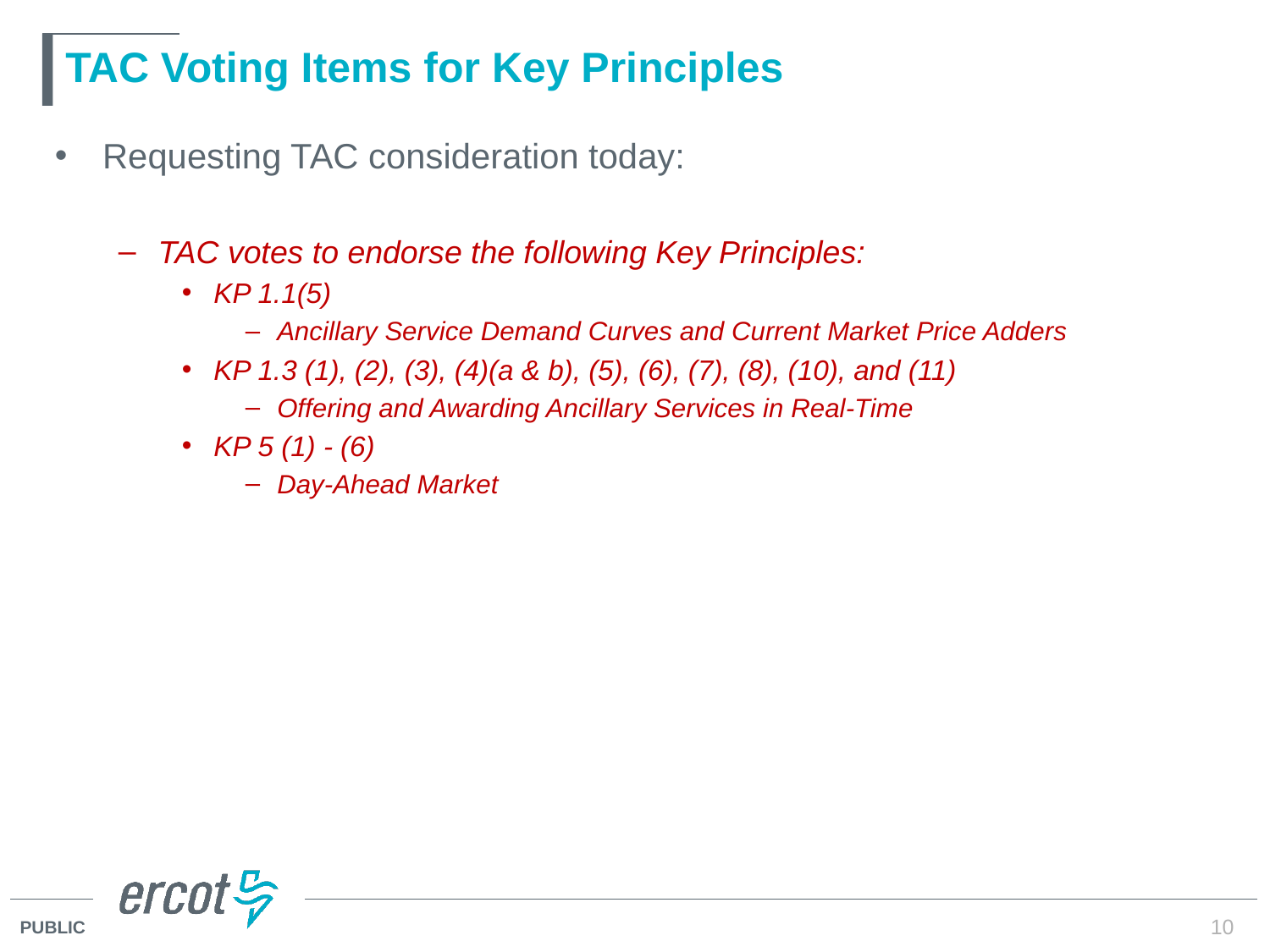

# TAC Voting Items for Key Principles
Requesting TAC consideration today:

TAC votes to endorse the following Key Principles:
KP 1.1(5)
Ancillary Service Demand Curves and Current Market Price Adders
KP 1.3 (1), (2), (3), (4)(a & b), (5), (6), (7), (8), (10), and (11)
Offering and Awarding Ancillary Services in Real-Time
KP 5 (1) - (6)
Day-Ahead Market

10